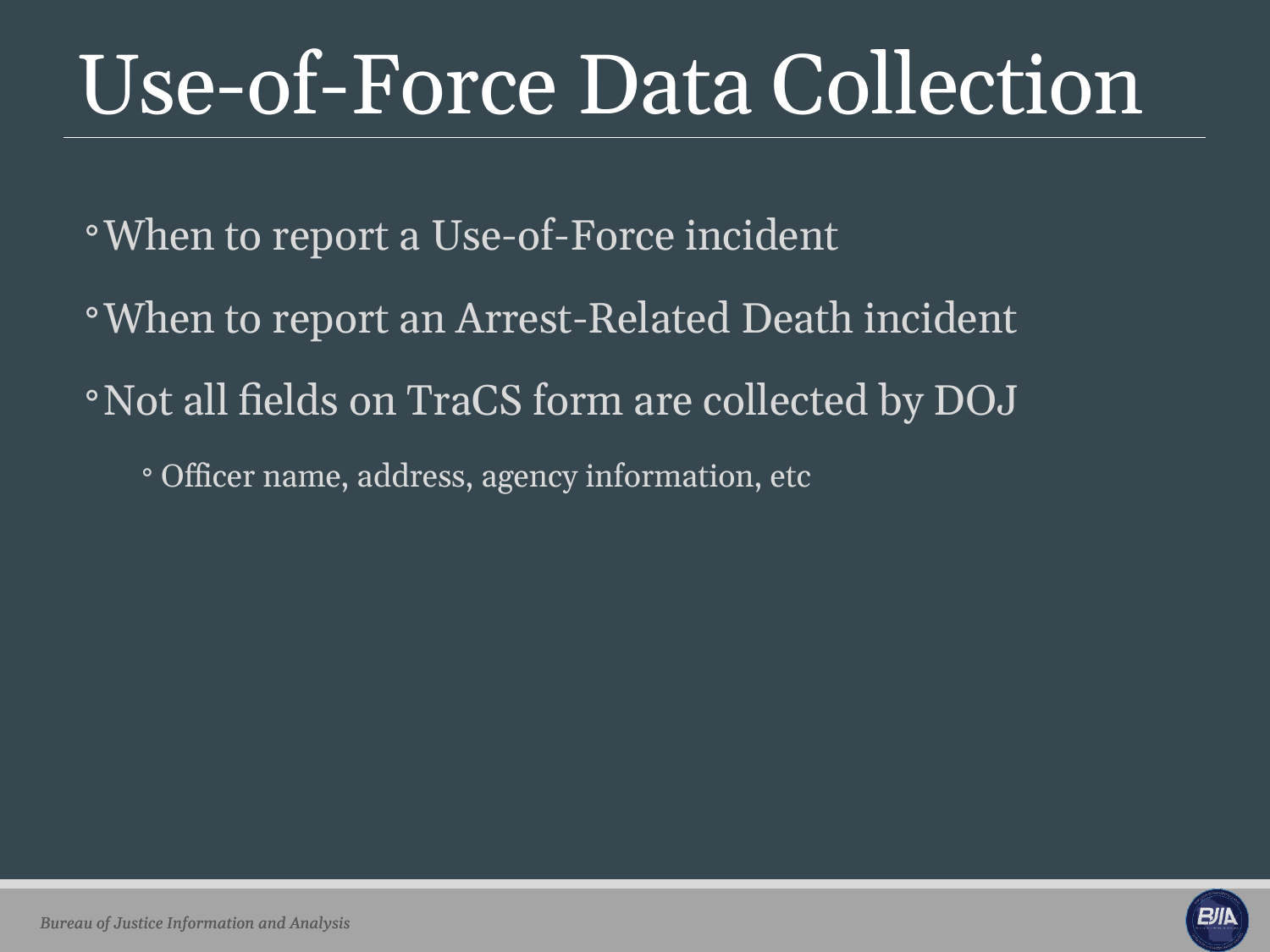

# Use-of-Force Data Collection
When to report a Use-of-Force incident
When to report an Arrest-Related Death incident
Not all fields on TraCS form are collected by DOJ
Officer name, address, agency information, etc